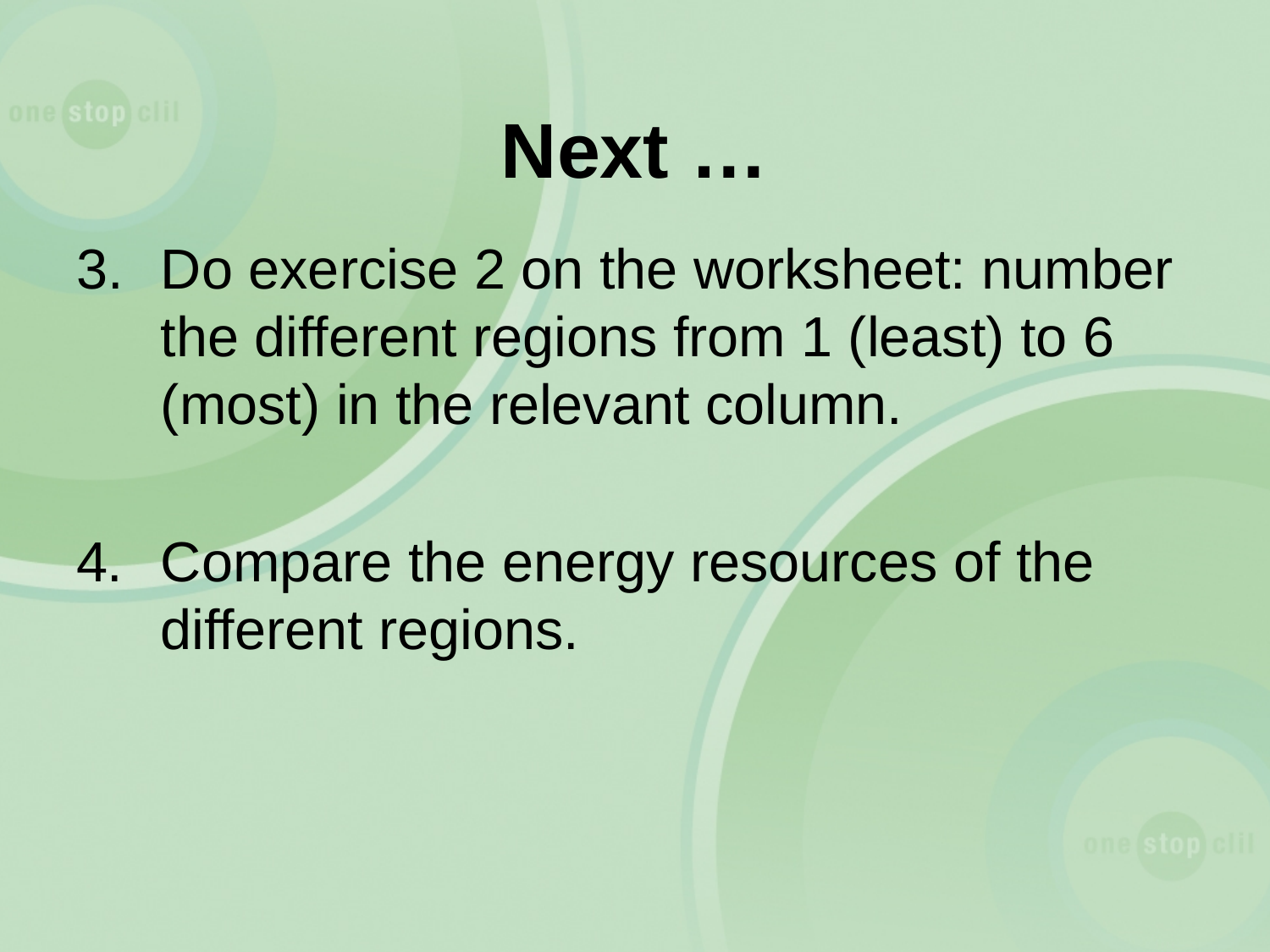

# Next …
Do exercise 2 on the worksheet: number the different regions from 1 (least) to 6 (most) in the relevant column.

4.	Compare the energy resources of the different regions.